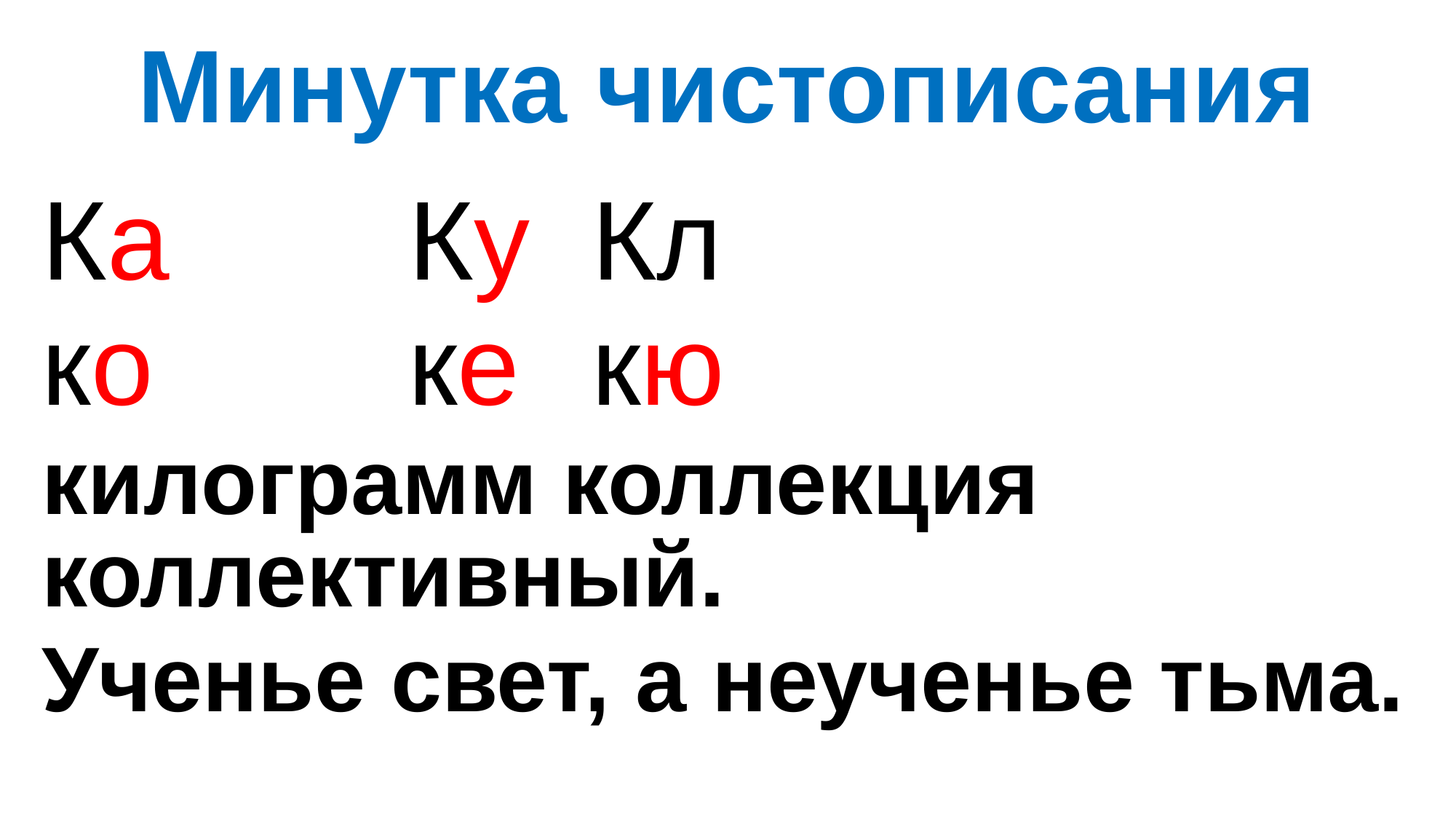

# Минутка чистописания
Ка		    	Ку					Кл
ко 		    	ке					кю
килограмм коллекция коллективный.
Ученье свет, а неученье тьма.